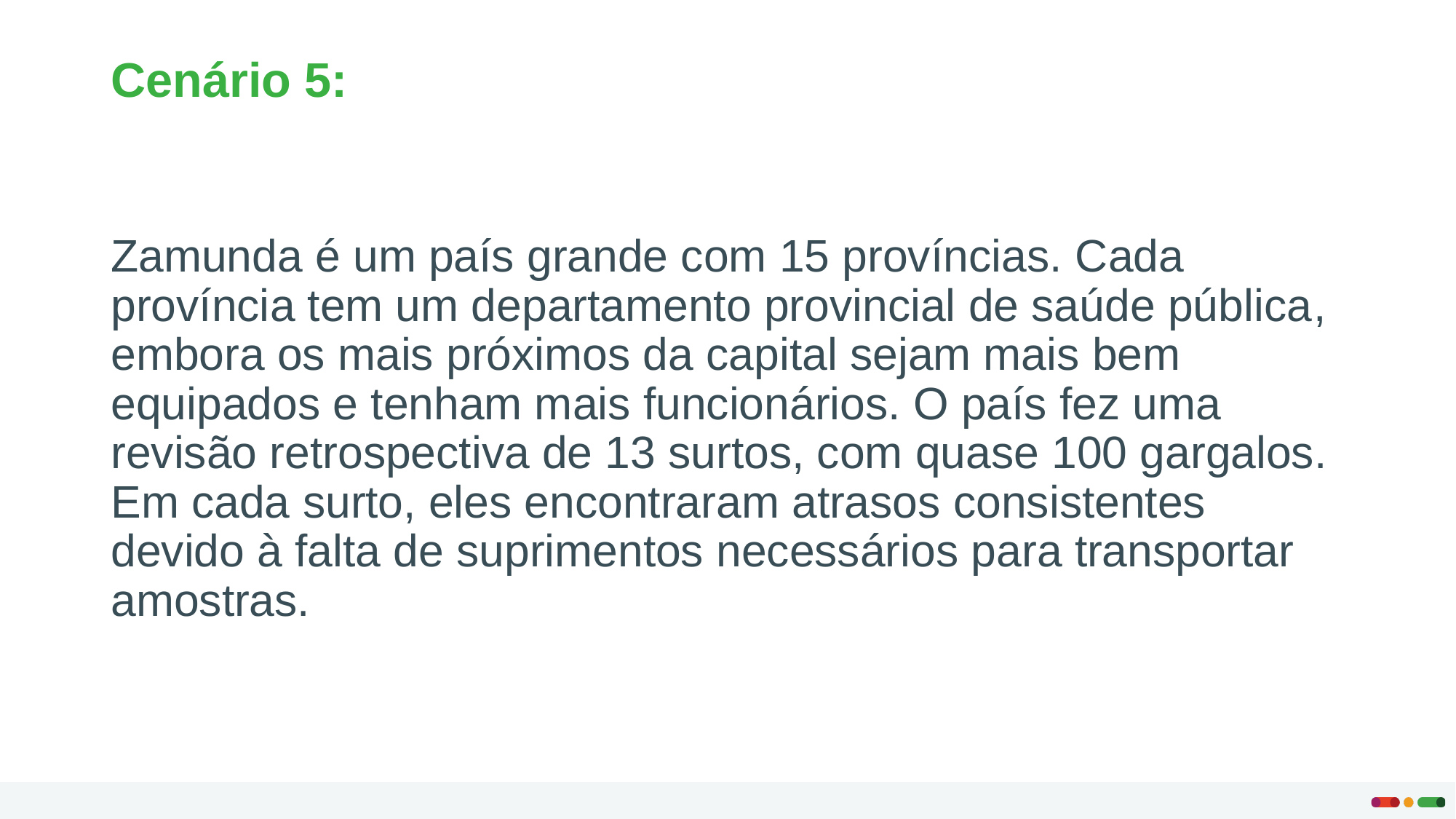

# Cenário 5:
Zamunda é um país grande com 15 províncias. Cada província tem um departamento provincial de saúde pública, embora os mais próximos da capital sejam mais bem equipados e tenham mais funcionários. O país fez uma revisão retrospectiva de 13 surtos, com quase 100 gargalos. Em cada surto, eles encontraram atrasos consistentes devido à falta de suprimentos necessários para transportar amostras.